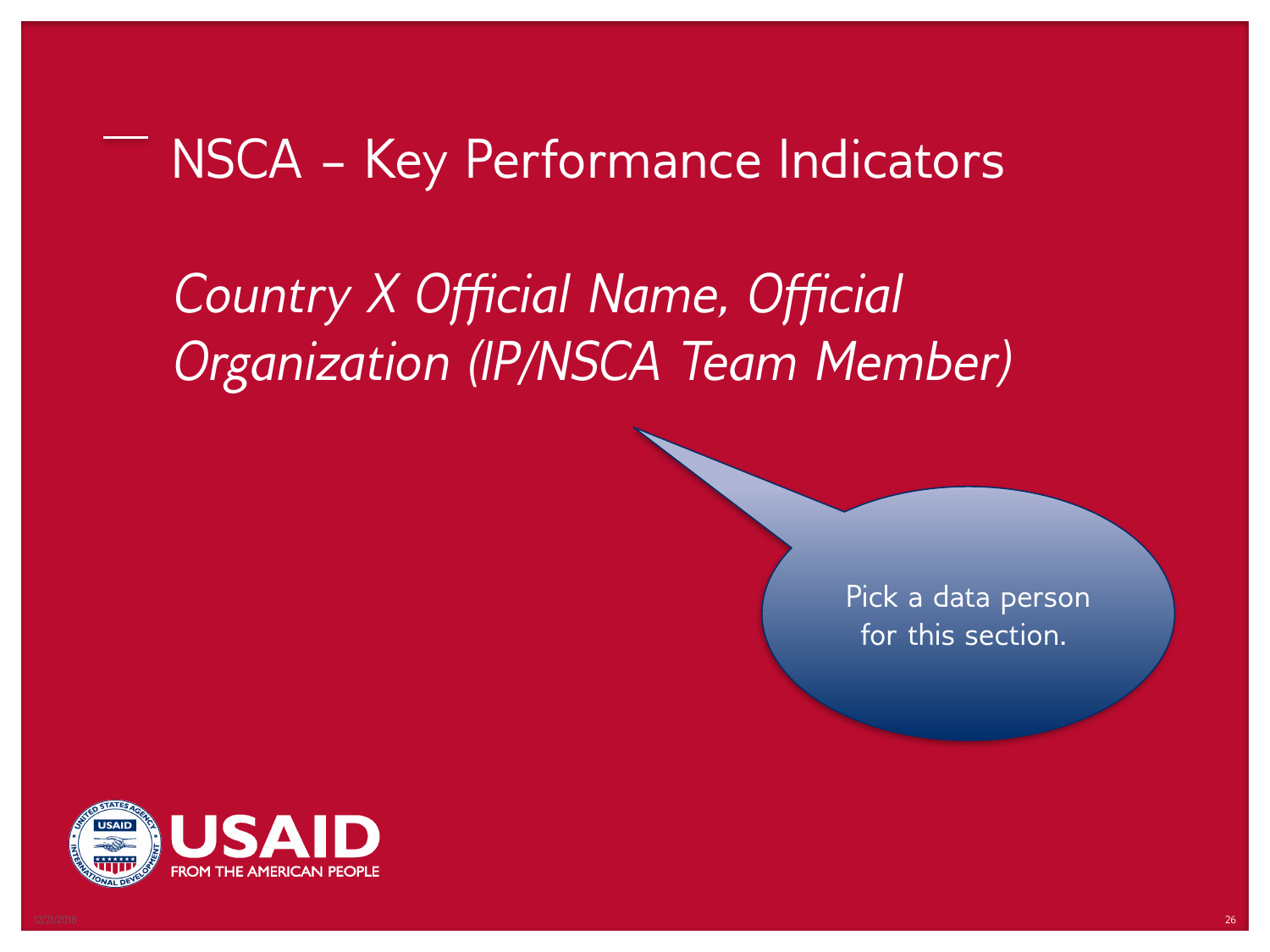

# NSCA – Key Performance Indicators Country X Official Name, Official Organization (IP/NSCA Team Member)
Pick a data person for this section.
12/21/2018
26